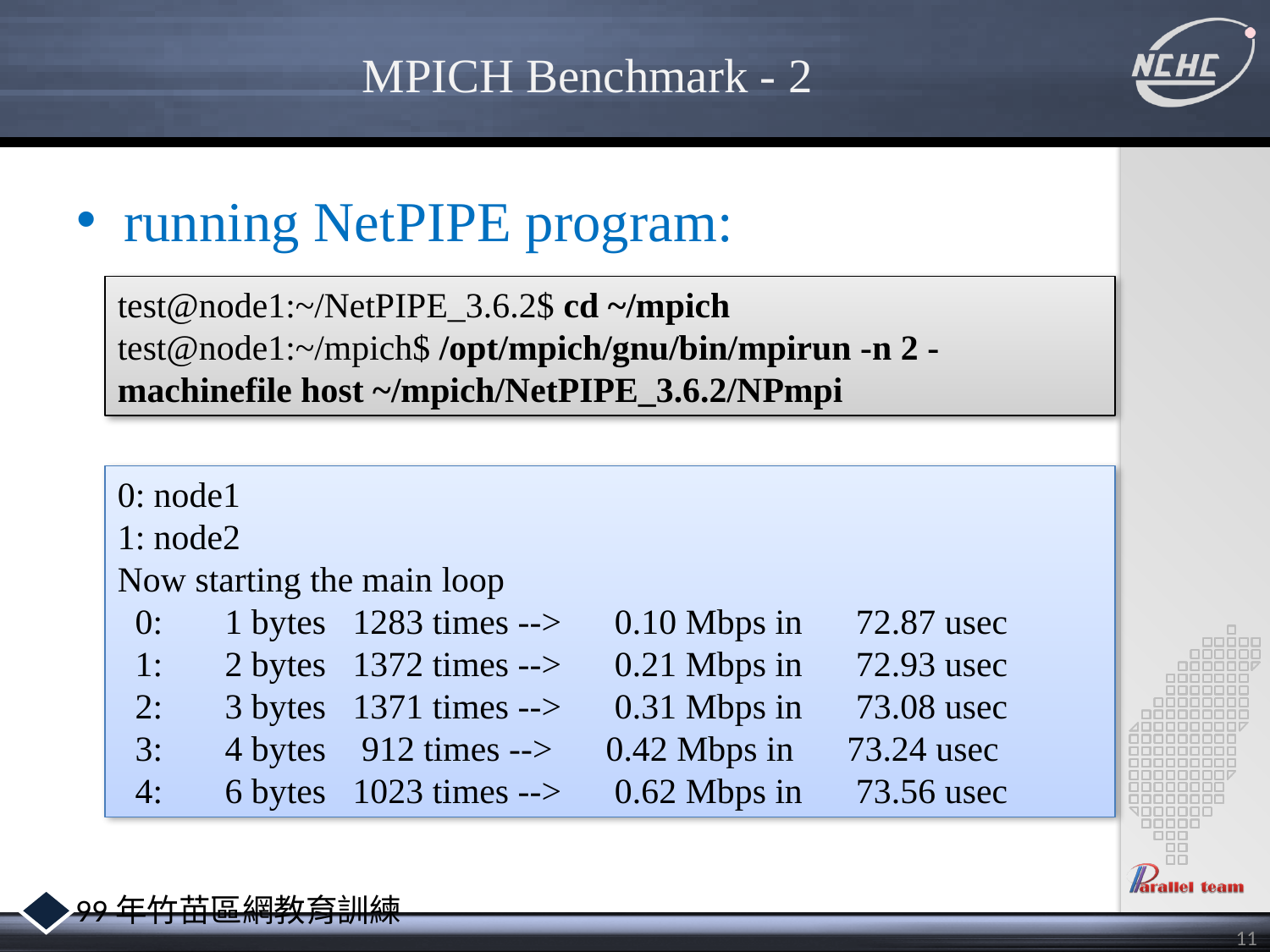

# MPICH Benchmark - 2
running NetPIPE program:

test@node1:~/NetPIPE_3.6.2$ cd ~/mpich
test@node1:~/mpich$ /opt/mpich/gnu/bin/mpirun -n 2 -machinefile host ~/mpich/NetPIPE_3.6.2/NPmpi
0: node1
1: node2
Now starting the main loop
  0:       1 bytes   1283 times -->      0.10 Mbps in      72.87 usec
  1:       2 bytes   1372 times -->      0.21 Mbps in      72.93 usec
  2:       3 bytes   1371 times -->      0.31 Mbps in      73.08 usec
  3:       4 bytes    912 times -->      0.42 Mbps in      73.24 usec
  4:       6 bytes   1023 times -->      0.62 Mbps in      73.56 usec
11